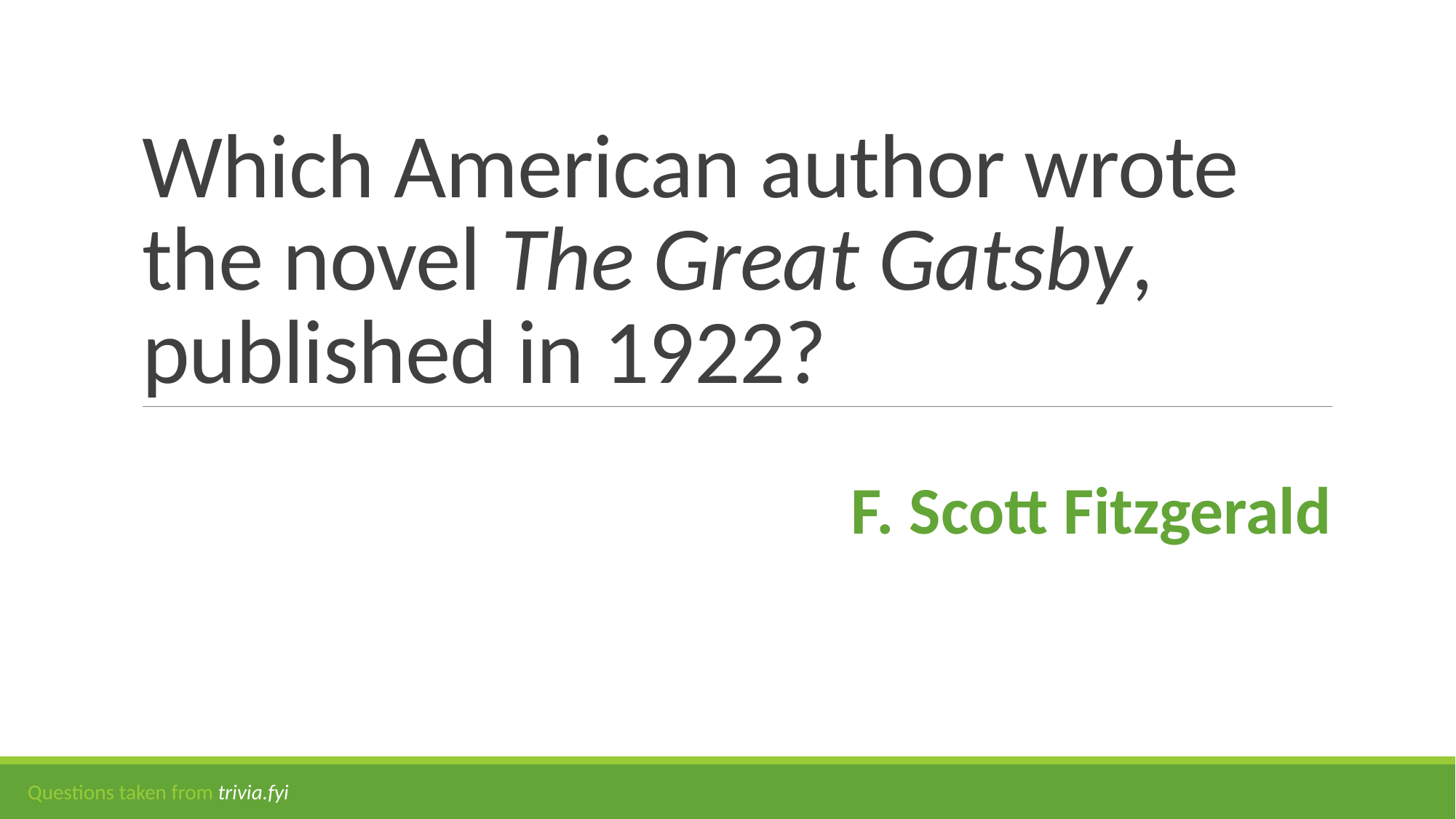

# Which American author wrote the novel The Great Gatsby, published in 1922?
F. Scott Fitzgerald